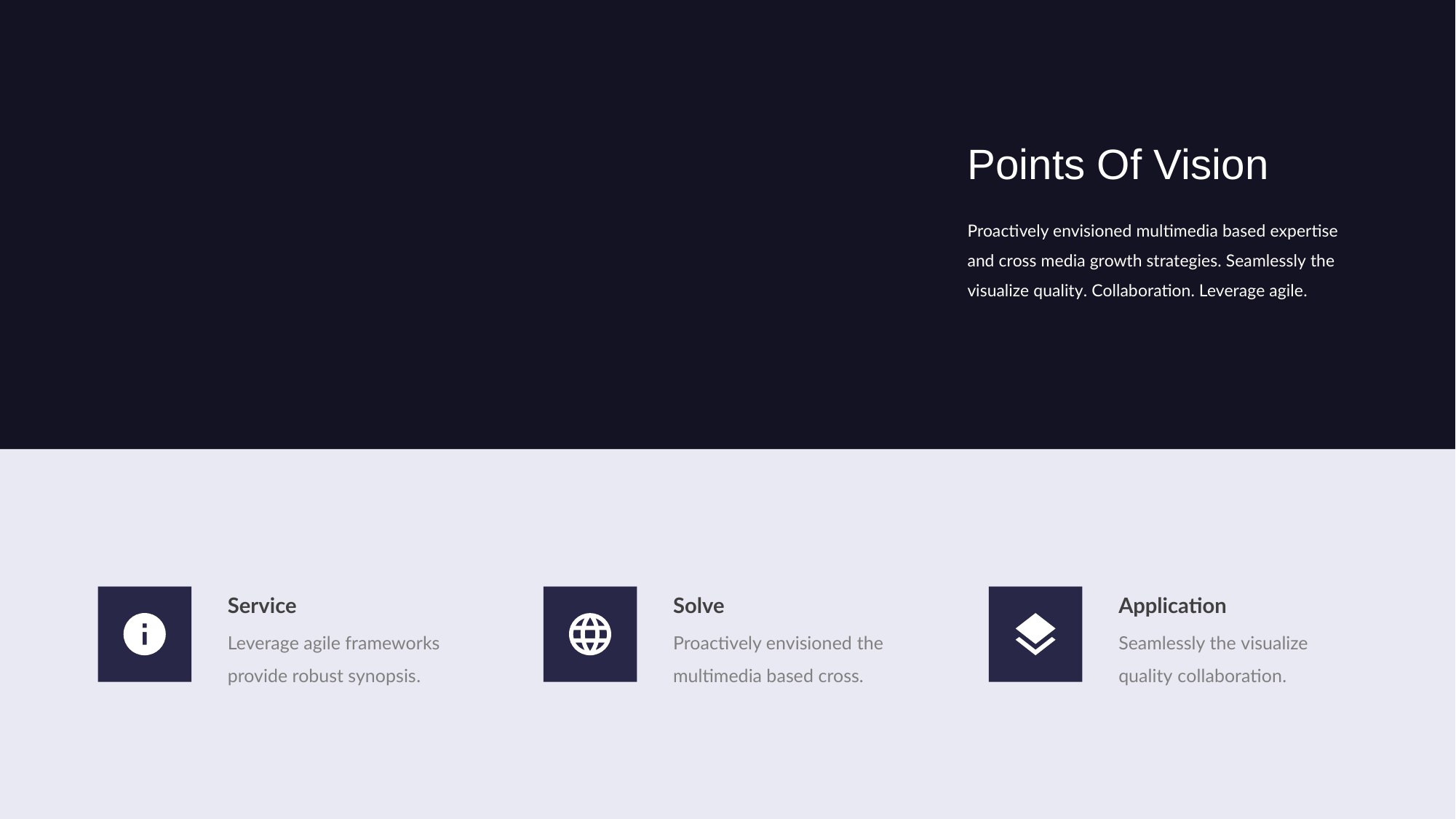

Points Of Vision
Proactively envisioned multimedia based expertise and cross media growth strategies. Seamlessly the visualize quality. Collaboration. Leverage agile.

Service
Leverage agile frameworks provide robust synopsis.

Solve
Proactively envisioned the multimedia based cross.

Application
Seamlessly the visualize quality collaboration.